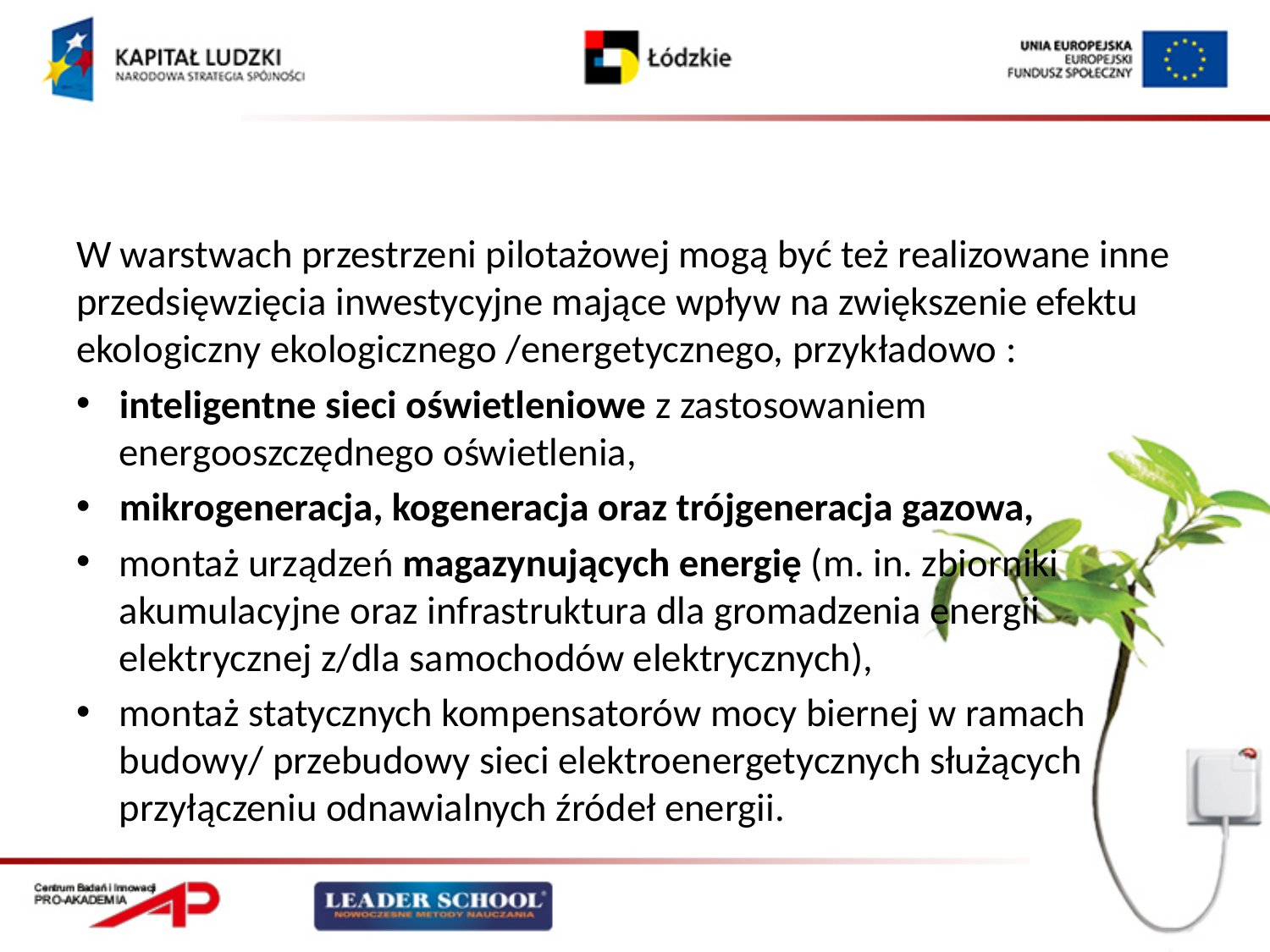

W warstwach przestrzeni pilotażowej mogą być też realizowane inne przedsięwzięcia inwestycyjne mające wpływ na zwiększenie efektu ekologiczny ekologicznego /energetycznego, przykładowo :
inteligentne sieci oświetleniowe z zastosowaniem energooszczędnego oświetlenia,
mikrogeneracja, kogeneracja oraz trójgeneracja gazowa,
montaż urządzeń magazynujących energię (m. in. zbiorniki akumulacyjne oraz infrastruktura dla gromadzenia energii elektrycznej z/dla samochodów elektrycznych),
montaż statycznych kompensatorów mocy biernej w ramach budowy/ przebudowy sieci elektroenergetycznych służących przyłączeniu odnawialnych źródeł energii.